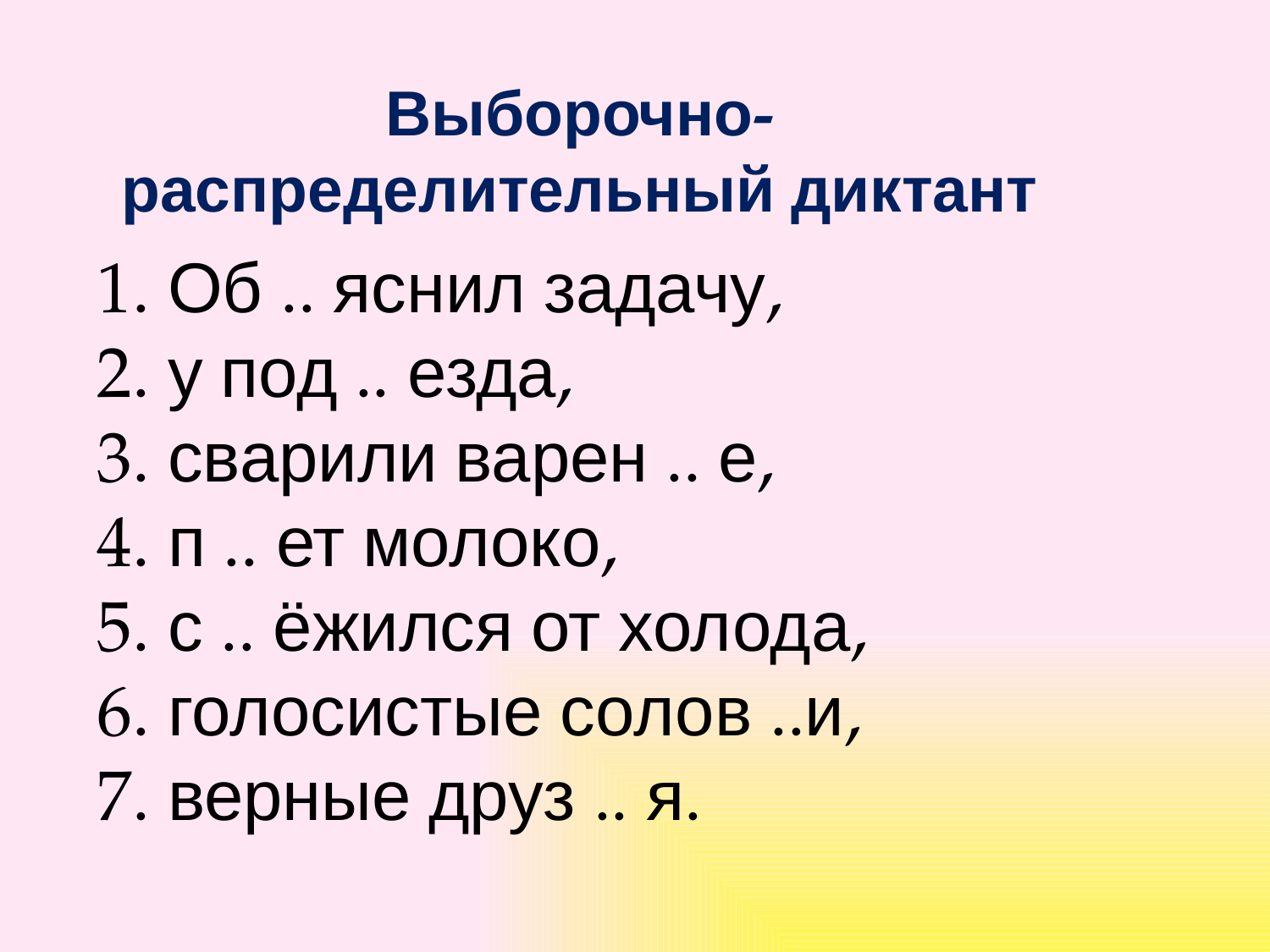

Выборочно-распределительный диктант
1. Об .. яснил задачу,
2. у под .. езда,
3. сварили варен .. е,
4. п .. ет молоко,
5. с .. ёжился от холода,
6. голосистые солов ..и,
7. верные друз .. я.